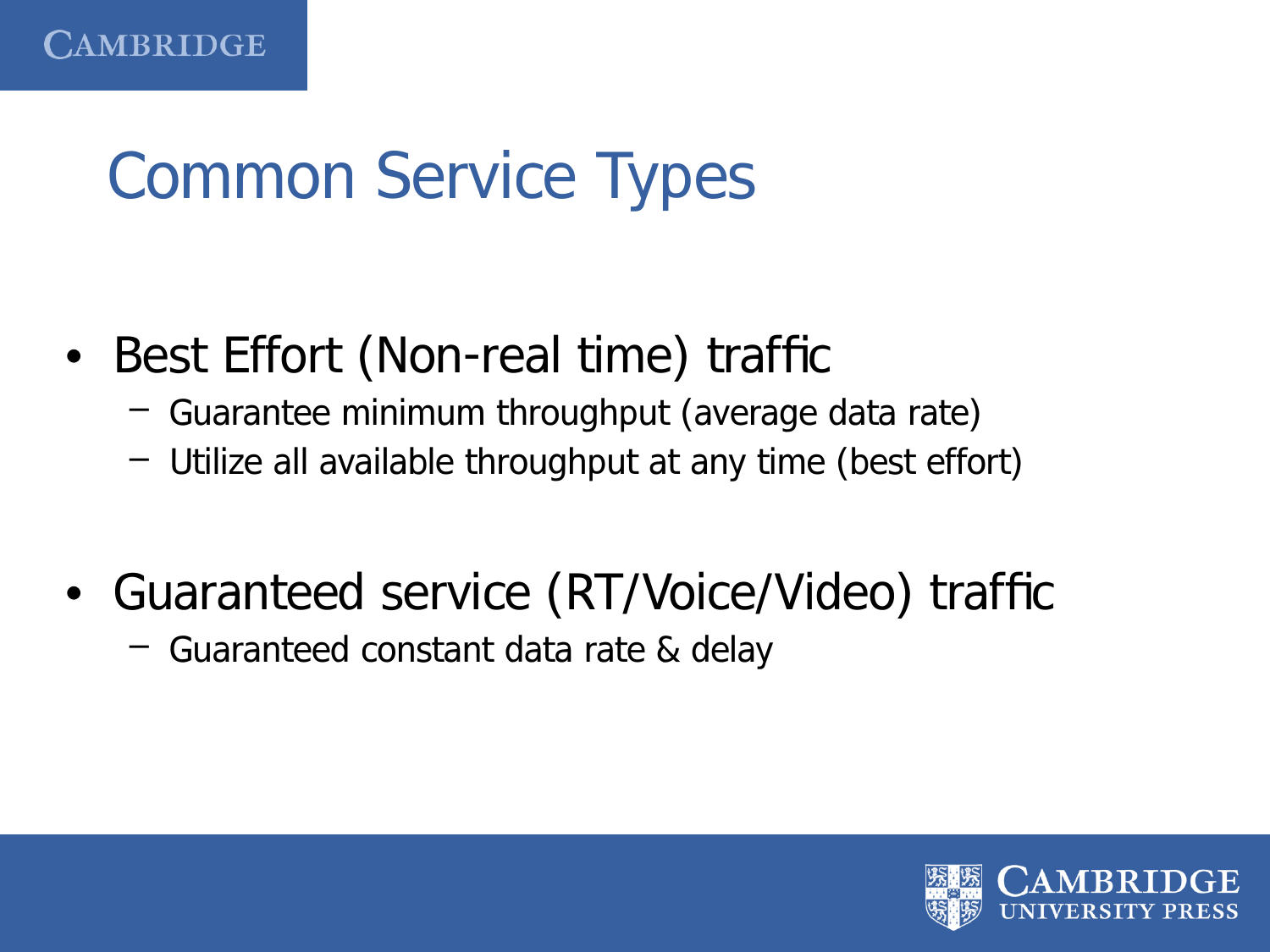

# Common Service Types
Best Effort (Non-real time) traffic
Guarantee minimum throughput (average data rate)
Utilize all available throughput at any time (best effort)

Guaranteed service (RT/Voice/Video) traffic
Guaranteed constant data rate & delay